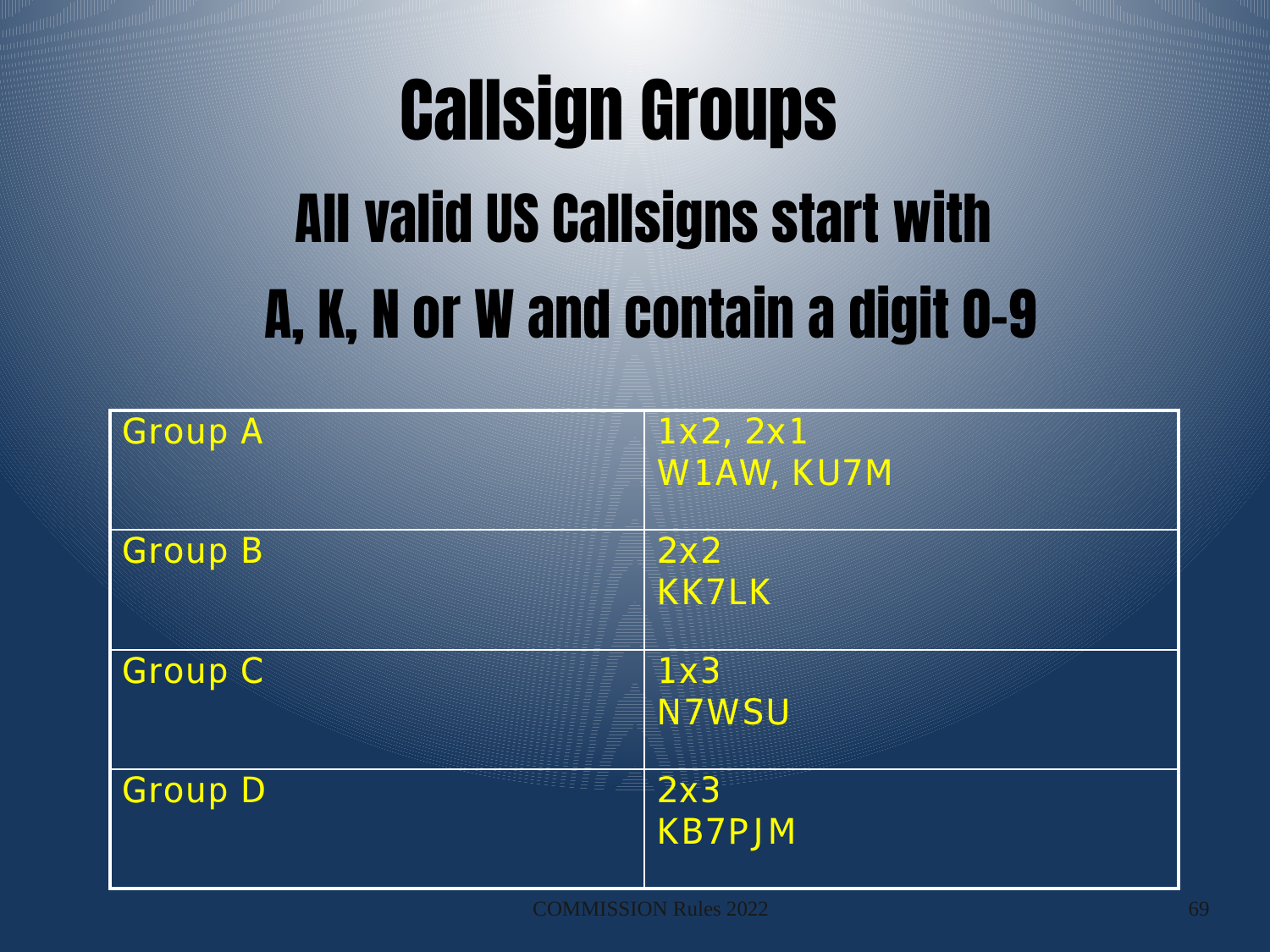

Callsign Groups
All valid US Callsigns start with
A, K, N or W and contain a digit 0-9
| Group A | 1x2, 2x1 W1AW, KU7M |
| --- | --- |
| Group B | 2x2 KK7LK |
| Group C | 1x3 N7WSU |
| Group D | 2x3 KB7PJM |
COMMISSION Rules 2022
69